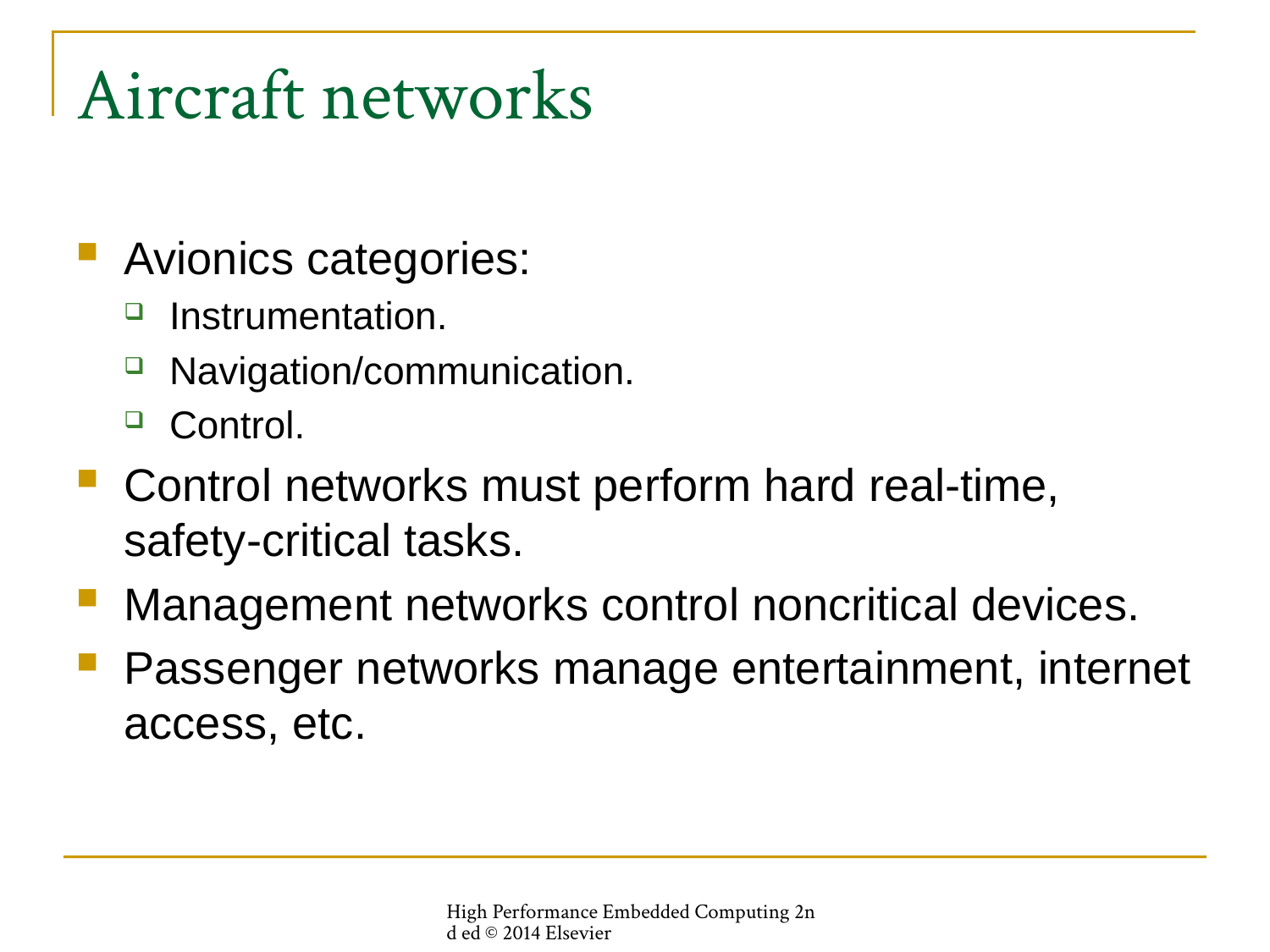

# Aircraft networks
Avionics categories:
Instrumentation.
Navigation/communication.
Control.
Control networks must perform hard real-time, safety-critical tasks.
Management networks control noncritical devices.
Passenger networks manage entertainment, internet access, etc.
High Performance Embedded Computing 2nd ed © 2014 Elsevier